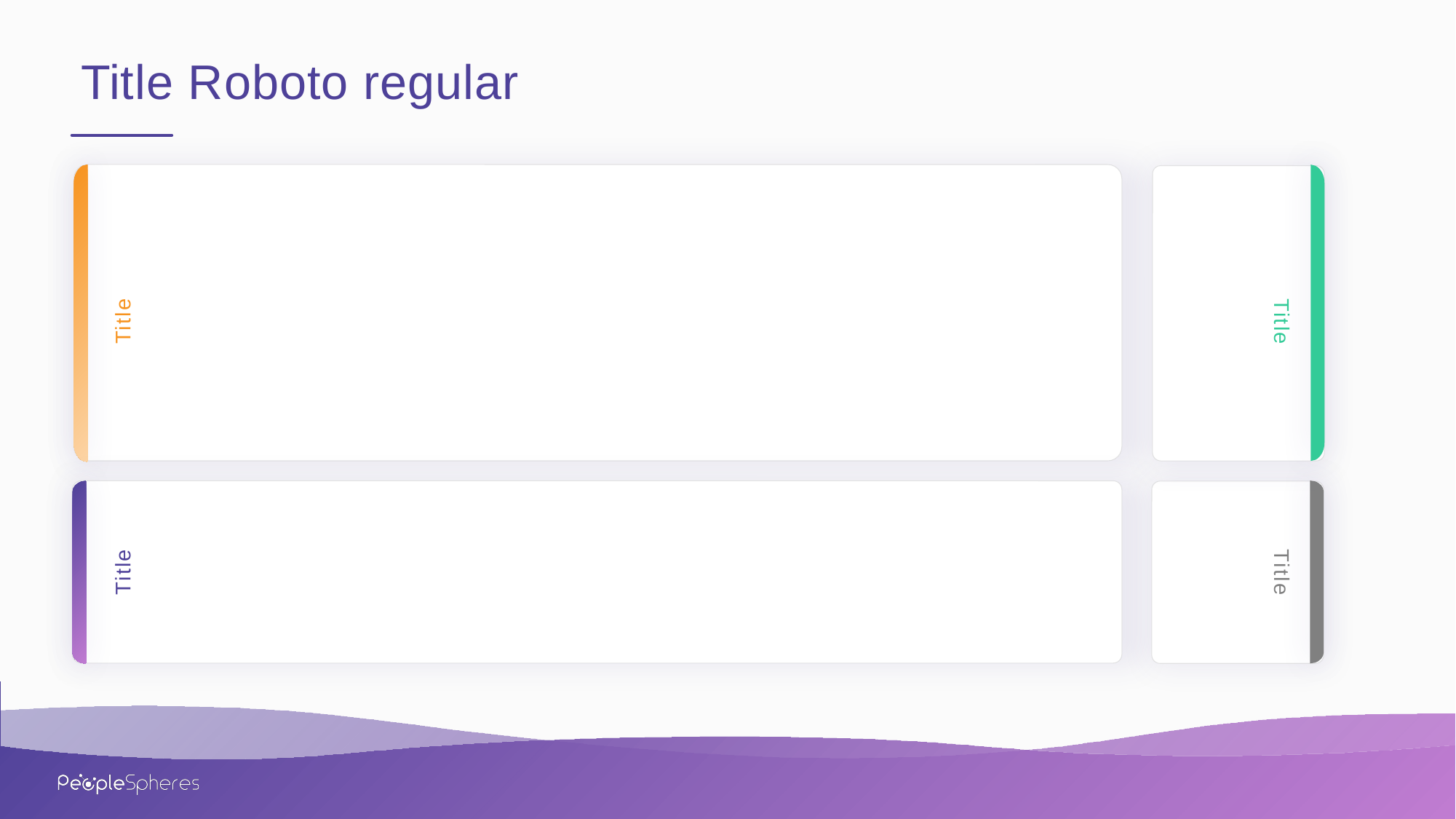

Title Roboto regular

Title
Title

Title
Title